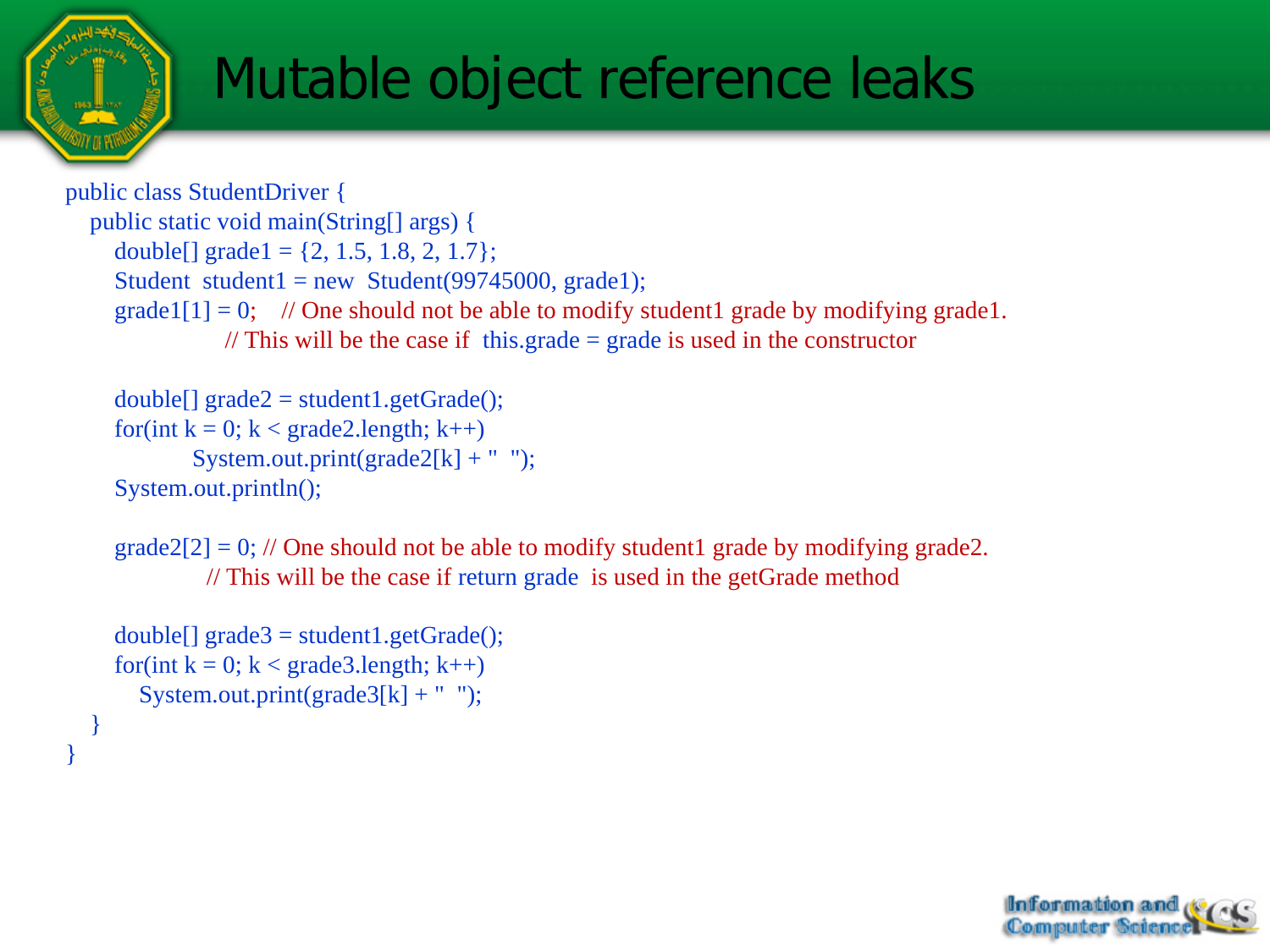

# Mutable object reference leaks
public class StudentDriver {
    public static void main(String[] args) {
        double[] grade1 = {2, 1.5, 1.8, 2, 1.7};
        Student  student1 = new  Student(99745000, grade1);
        grade1[1] = 0;    // One should not be able to modify student1 grade by modifying grade1.
                          // This will be the case if  this.grade = grade is used in the constructor

        double[] grade2 = student1.getGrade();
        for(int k = 0; k < grade2.length; k++)
        	System.out.print(grade2[k] + "  ");
        System.out.println();

        grade2[2] = 0; // One should not be able to modify student1 grade by modifying grade2.
                       // This will be the case if return grade  is used in the getGrade method

        double[] grade3 = student1.getGrade();
        for(int k = 0; k < grade3.length; k++)
            System.out.print(grade3[k] + "  ");
    }
}